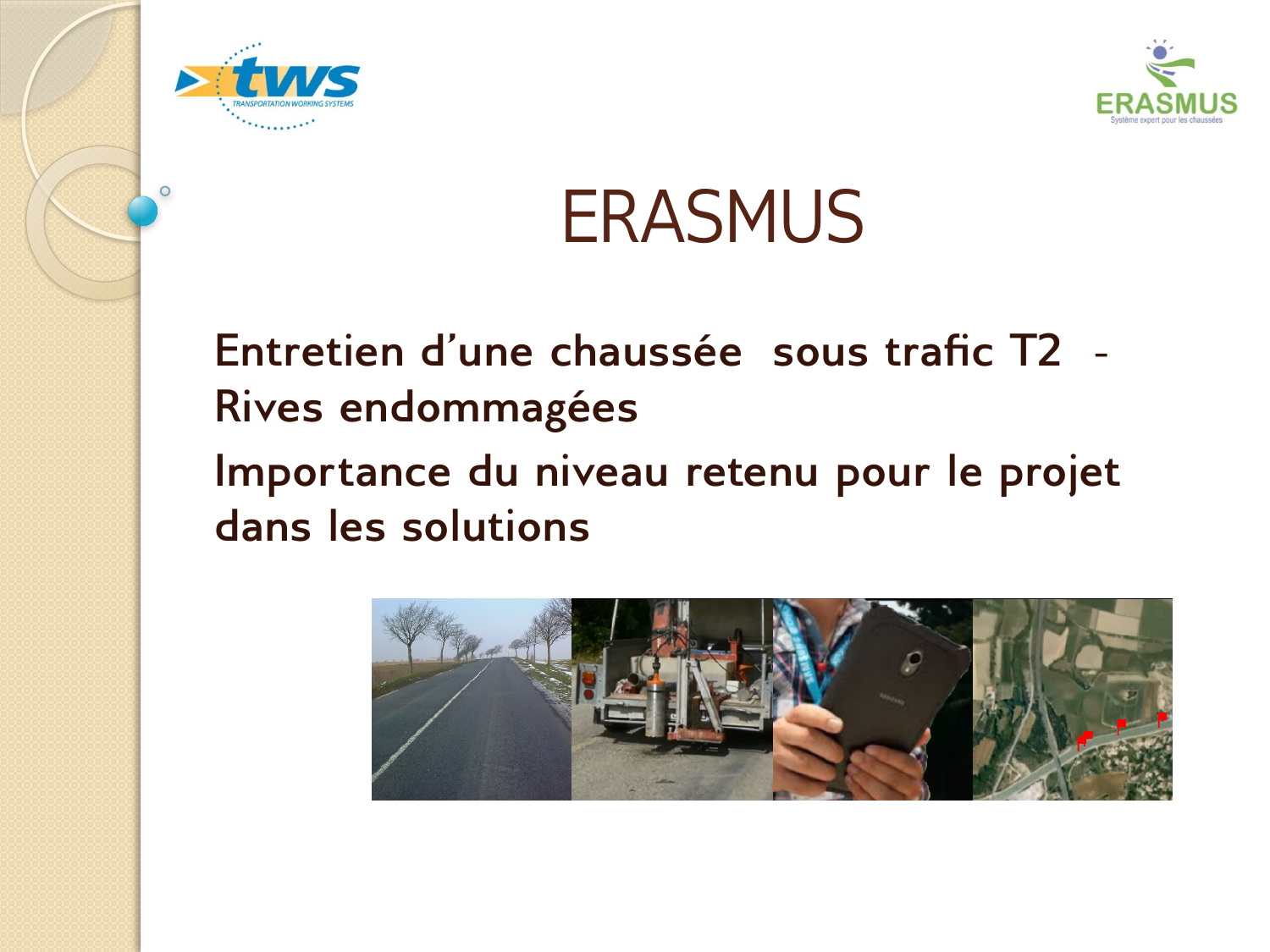

# ERASMUS
Entretien d’une chaussée  sous trafic T2  -  Rives endommagées
Importance du niveau retenu pour le projet dans les solutions